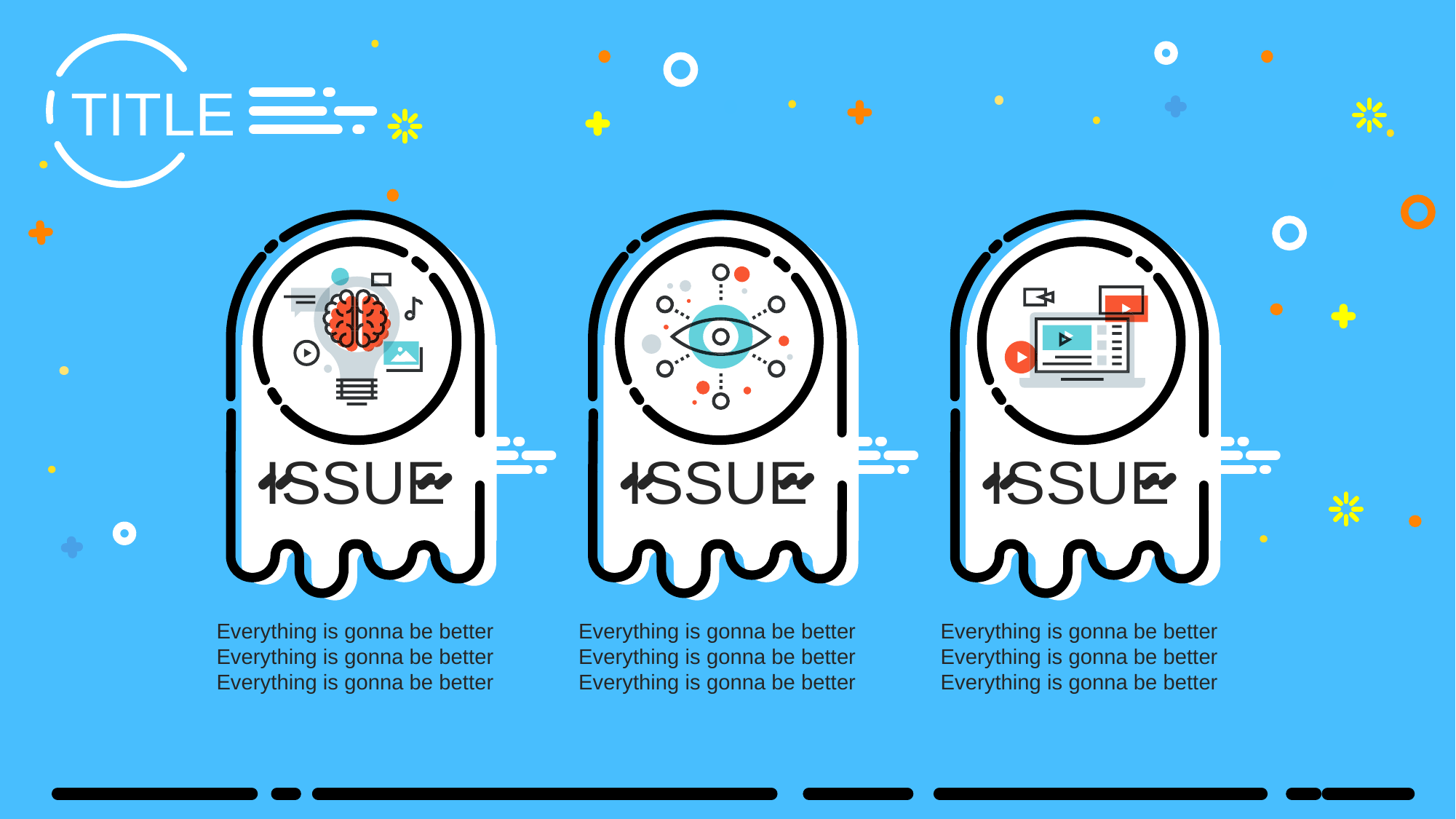

TITLE

ISSUE
Everything is gonna be better
Everything is gonna be better
Everything is gonna be better

ISSUE
Everything is gonna be better
Everything is gonna be better
Everything is gonna be better

ISSUE
Everything is gonna be better
Everything is gonna be better
Everything is gonna be better